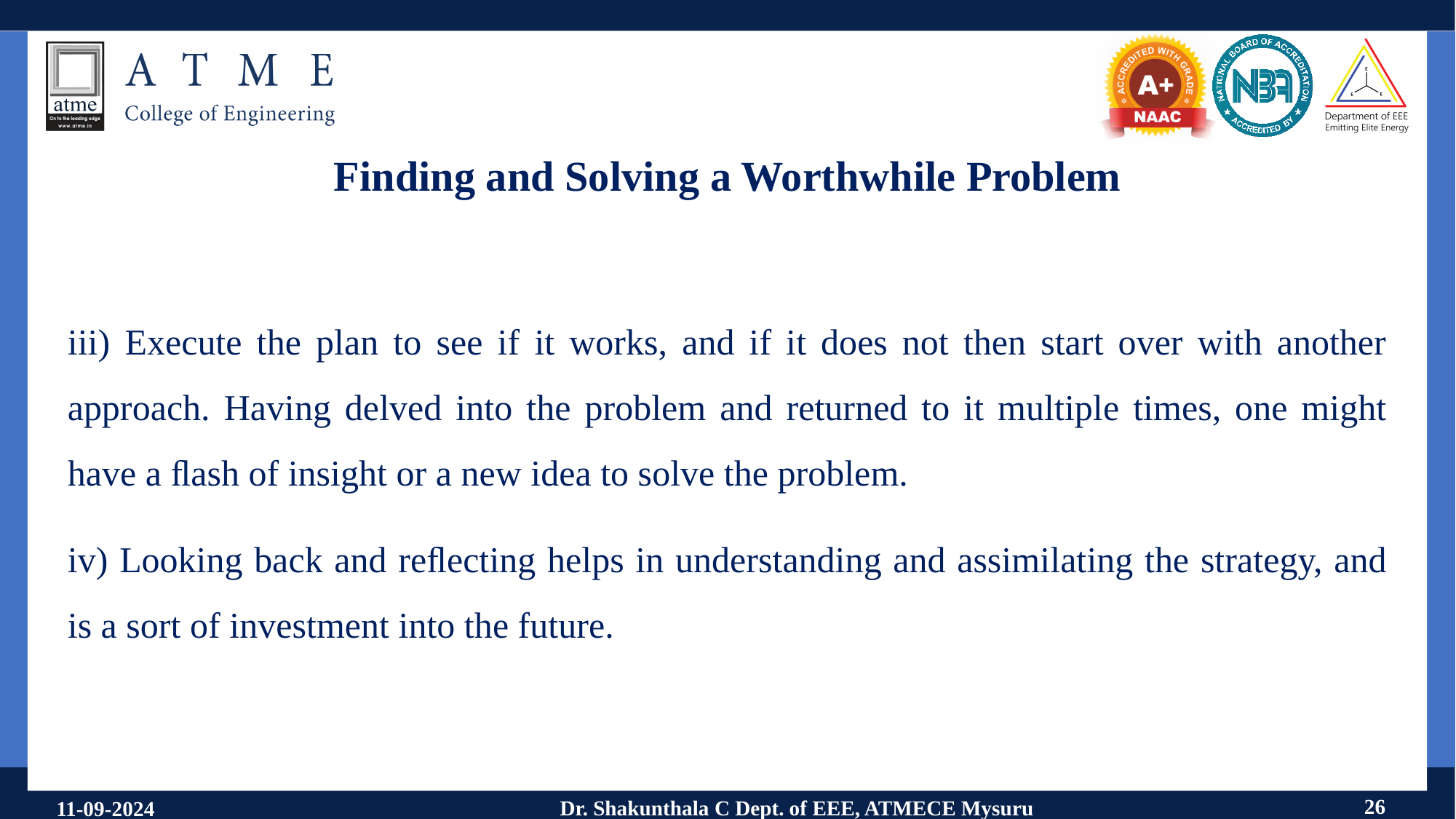

# Finding and Solving a Worthwhile Problem
iii) Execute the plan to see if it works, and if it does not then start over with another approach. Having delved into the problem and returned to it multiple times, one might have a ﬂash of insight or a new idea to solve the problem.
iv) Looking back and reﬂecting helps in understanding and assimilating the strategy, and is a sort of investment into the future.
26
Dr. Shakunthala C Dept. of EEE, ATMECE Mysuru
11-09-2024